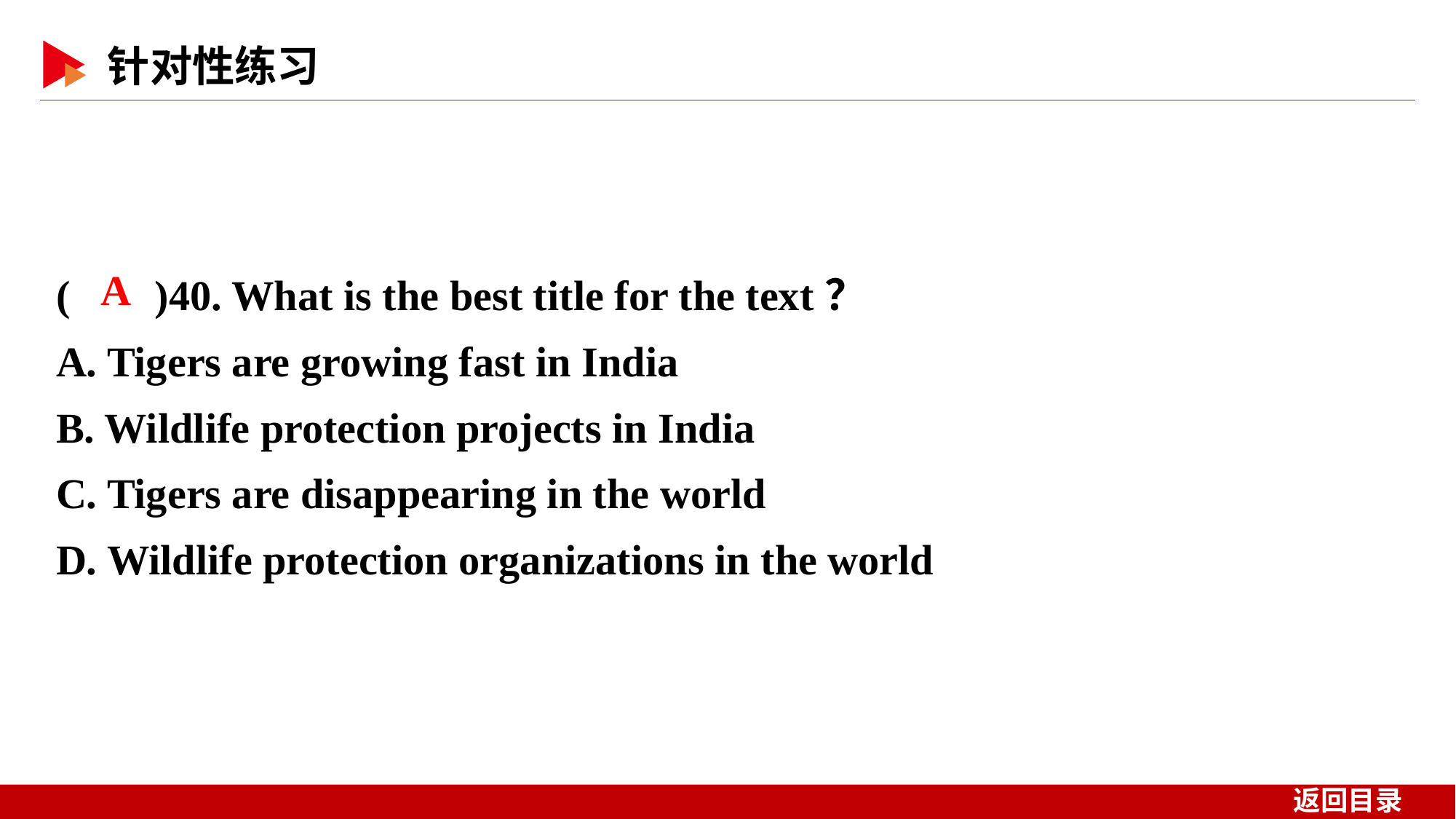

(        )40. What is the best title for the text？
A. Tigers are growing fast in India
B. Wildlife protection projects in India
C. Tigers are disappearing in the world
D. Wildlife protection organizations in the world
   A